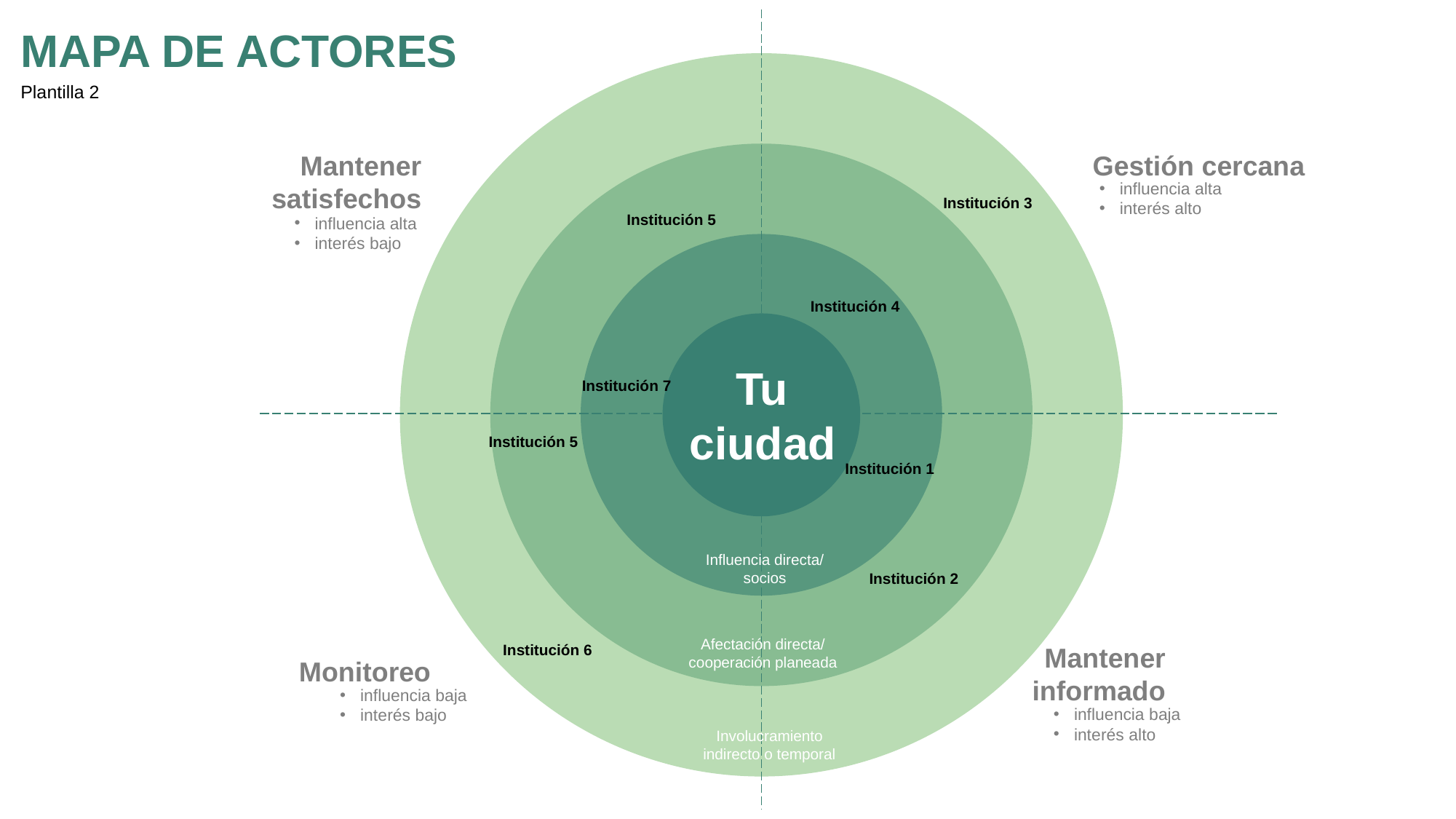

Mantener satisfechos
Gestión cercana
Mantener informado
Monitoreo
Institución 3
Institución 5
Institución 4
Tu ciudad
Institución 7
Institución 5
Institución 1
Influencia directa/
socios
Institución 2
Afectación directa/ cooperación planeada
Institución 6
Involucramiento indirecto o temporal
MAPA DE ACTORES
Plantilla 2
influencia alta
interés alto
influencia alta
interés bajo
influencia baja
interés bajo
influencia baja
interés alto